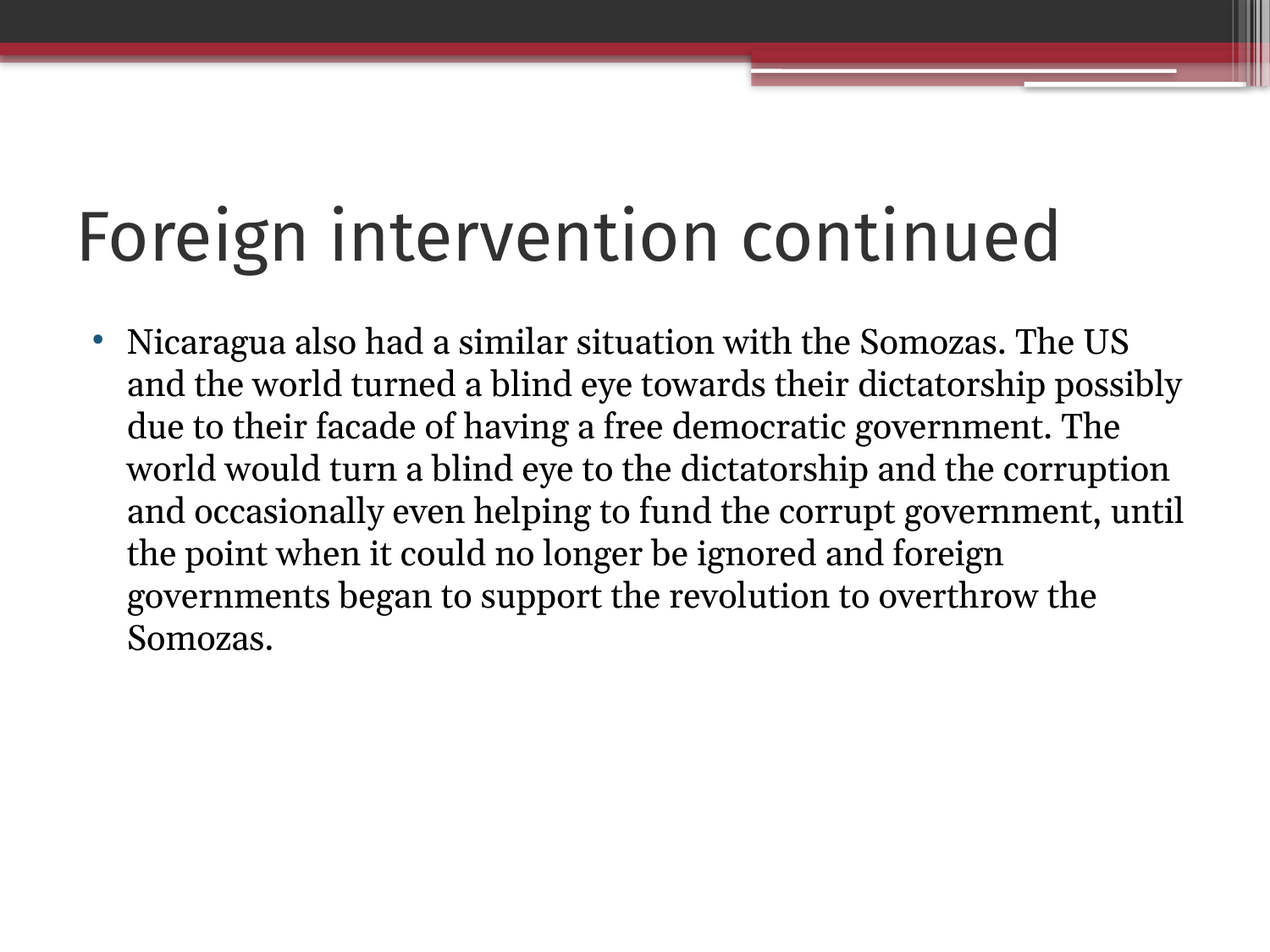

# Foreign intervention continued
Nicaragua also had a similar situation with the Somozas. The US and the world turned a blind eye towards their dictatorship possibly due to their facade of having a free democratic government. The world would turn a blind eye to the dictatorship and the corruption and occasionally even helping to fund the corrupt government, until the point when it could no longer be ignored and foreign governments began to support the revolution to overthrow the Somozas.